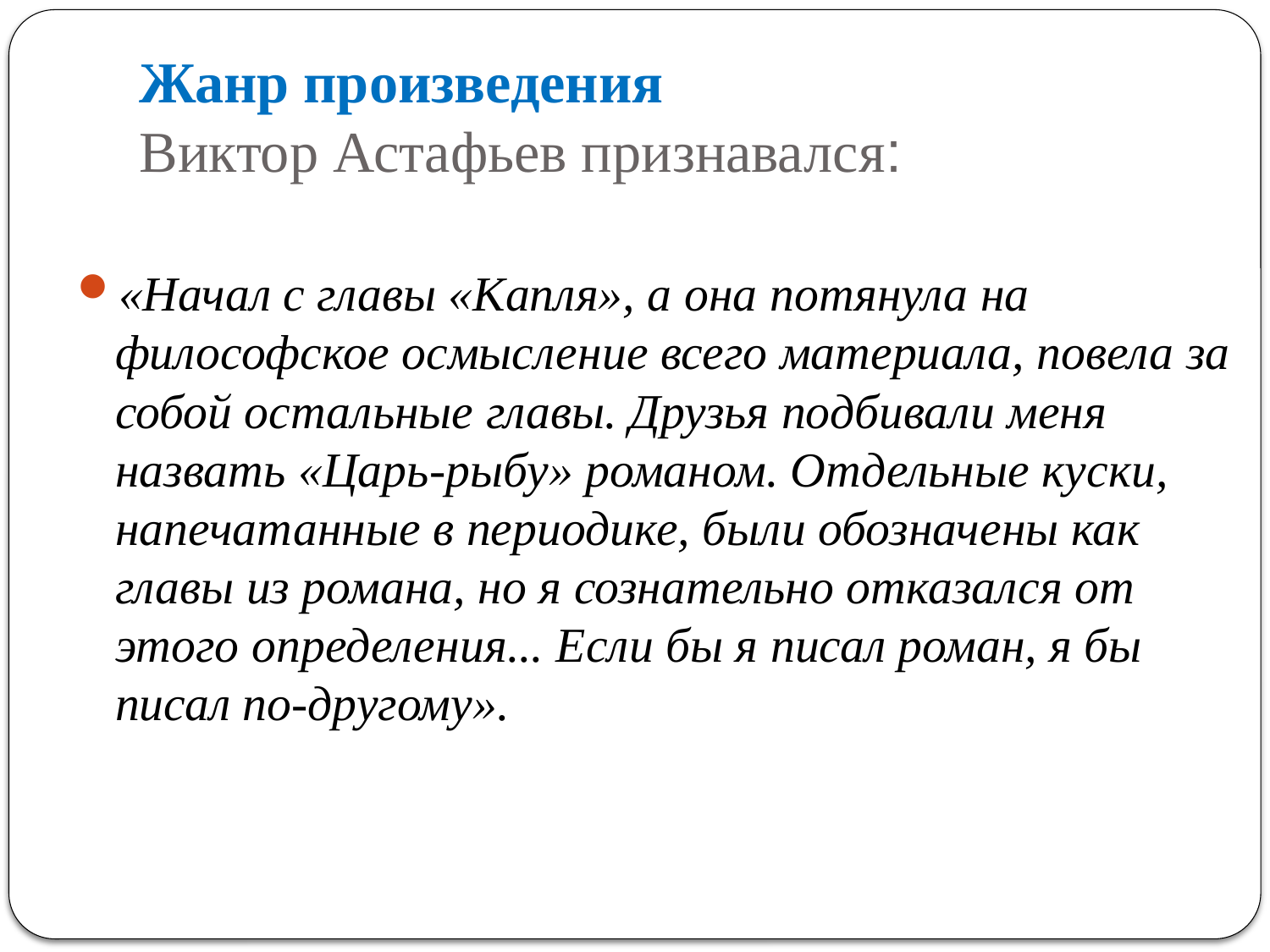

# Жанр произведения Виктор Астафьев признавался:
«Начал с главы «Капля», а она потянула на философское осмысление всего материала, повела за собой остальные главы. Друзья подбивали меня назвать «Царь-рыбу» романом. Отдельные куски, напечатанные в периодике, были обозначены как главы из романа, но я сознательно отказался от этого определения... Если бы я писал роман, я бы писал по-другому».